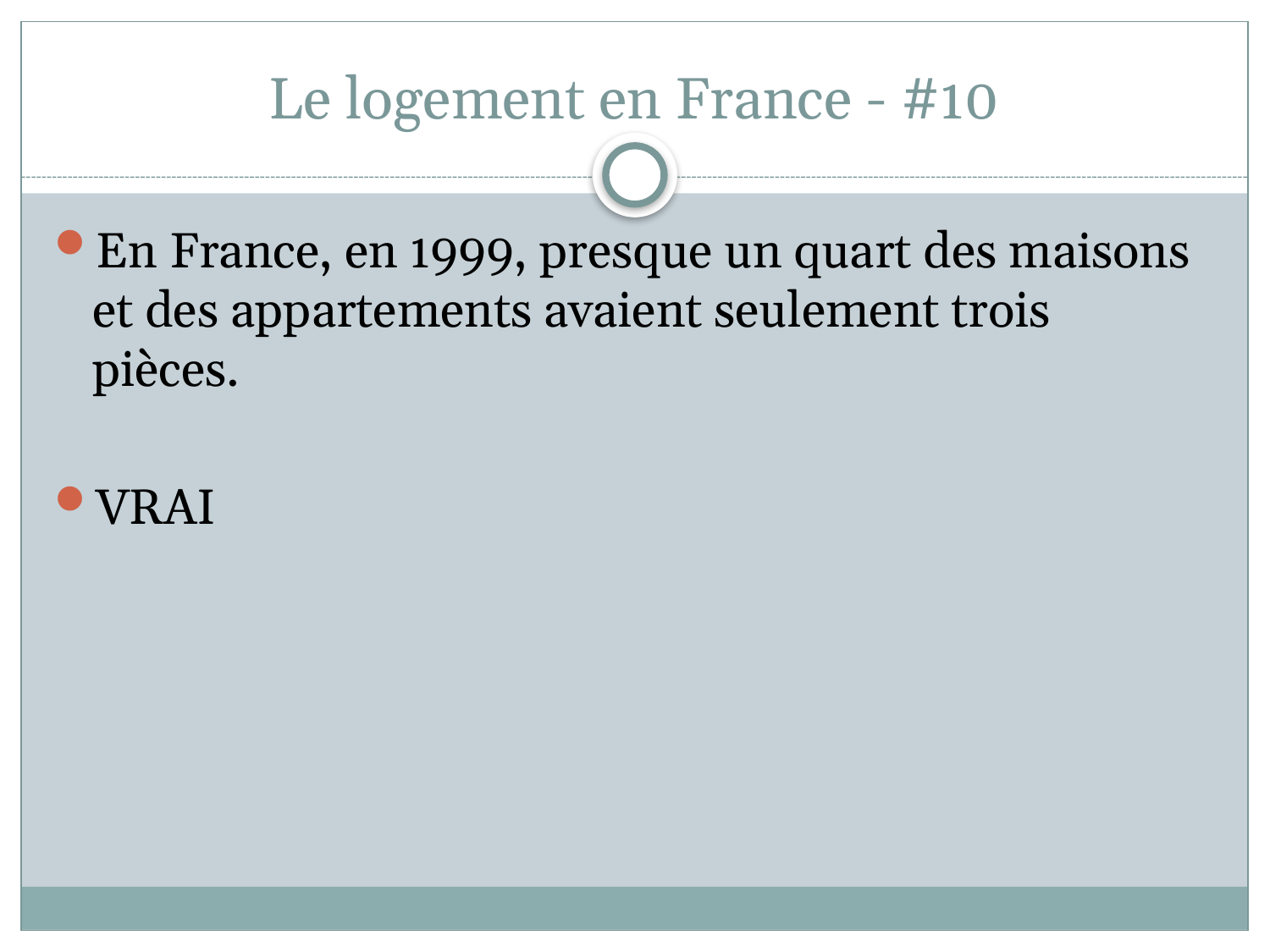

# Le logement en France - #10
En France, en 1999, presque un quart des maisons et des appartements avaient seulement trois pièces.

VRAI